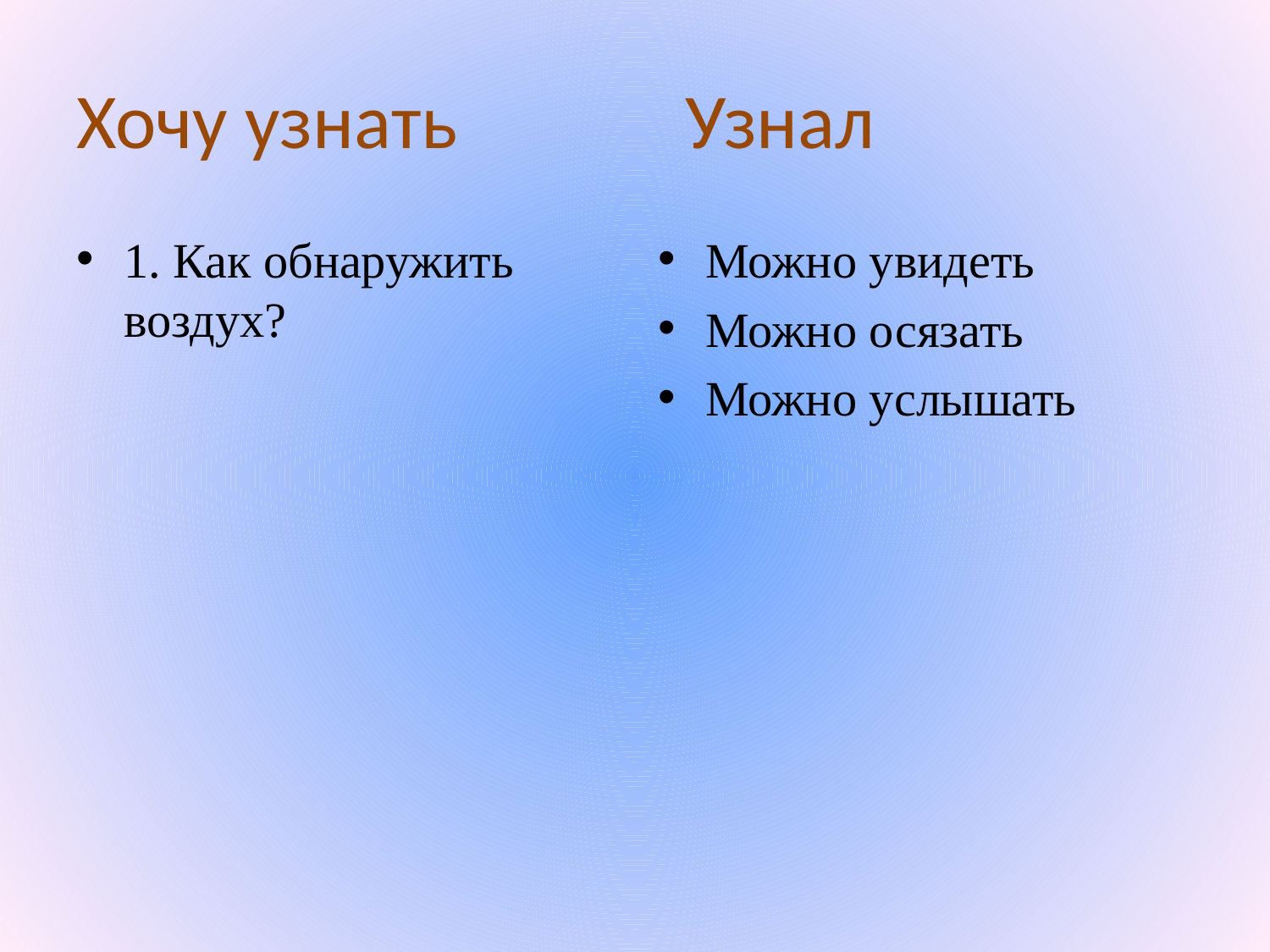

# Хочу узнать             Узнал
1. Как обнаружить воздух?

Можно увидеть
Можно осязать
Можно услышать